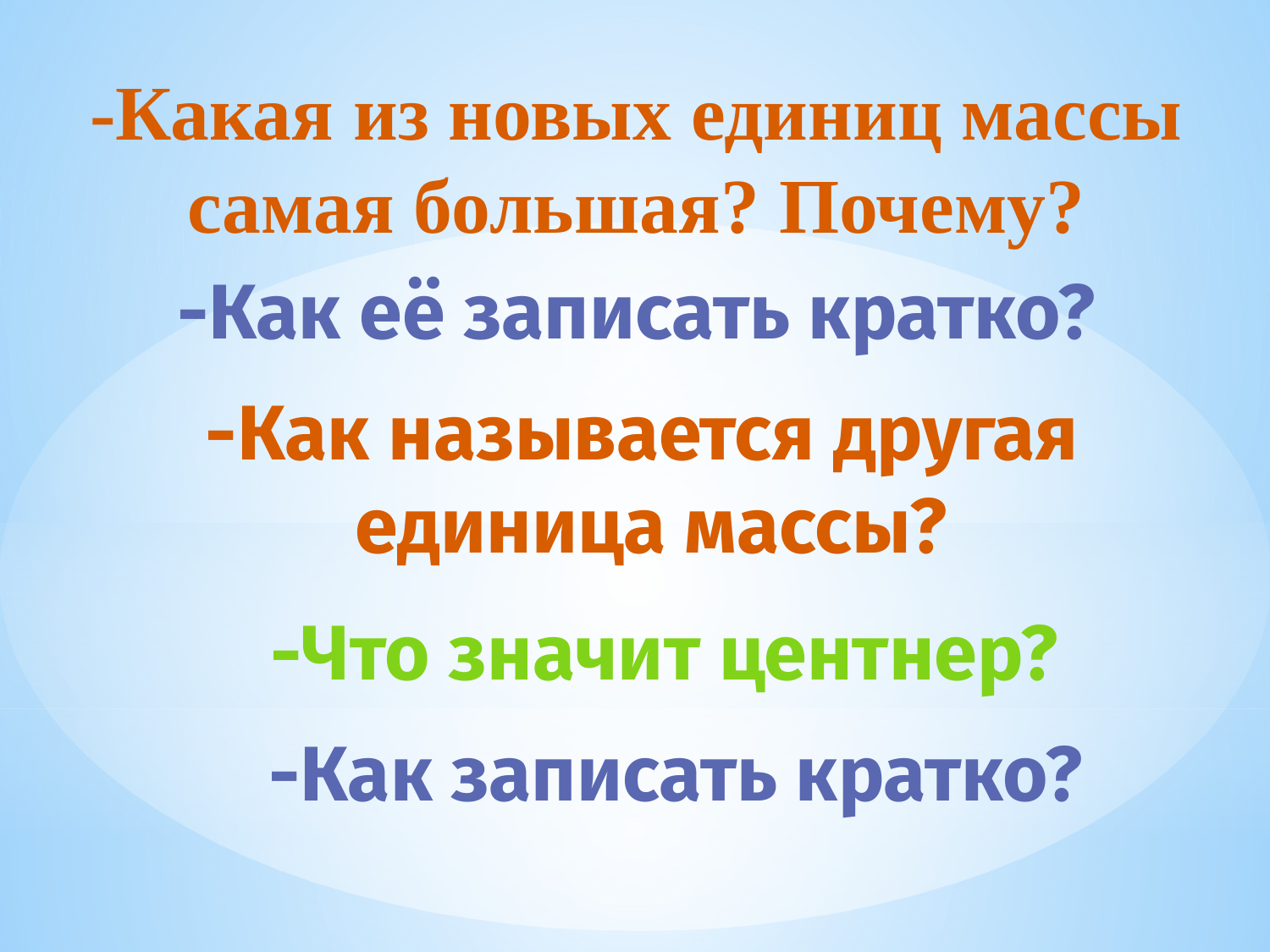

-Какая из новых единиц массы самая большая? Почему?
-Как её записать кратко?
-Как называется другая
единица массы?
-Что значит центнер?
-Как записать кратко?